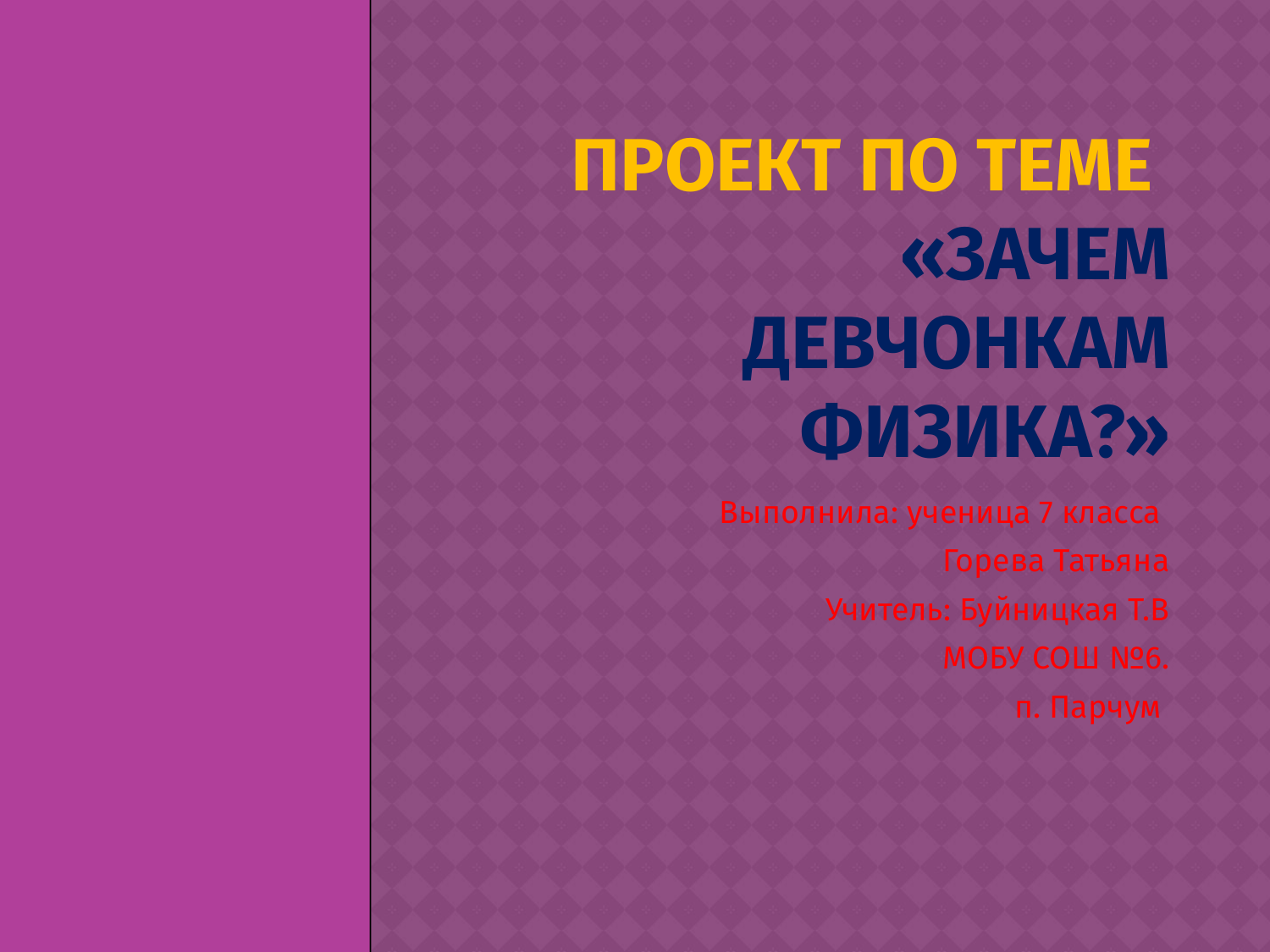

# Проект по теме «Зачем девчонкам физика?»
Выполнила: ученица 7 класса
Горева Татьяна
Учитель: Буйницкая Т.В
МОБУ СОШ №6.
п. Парчум